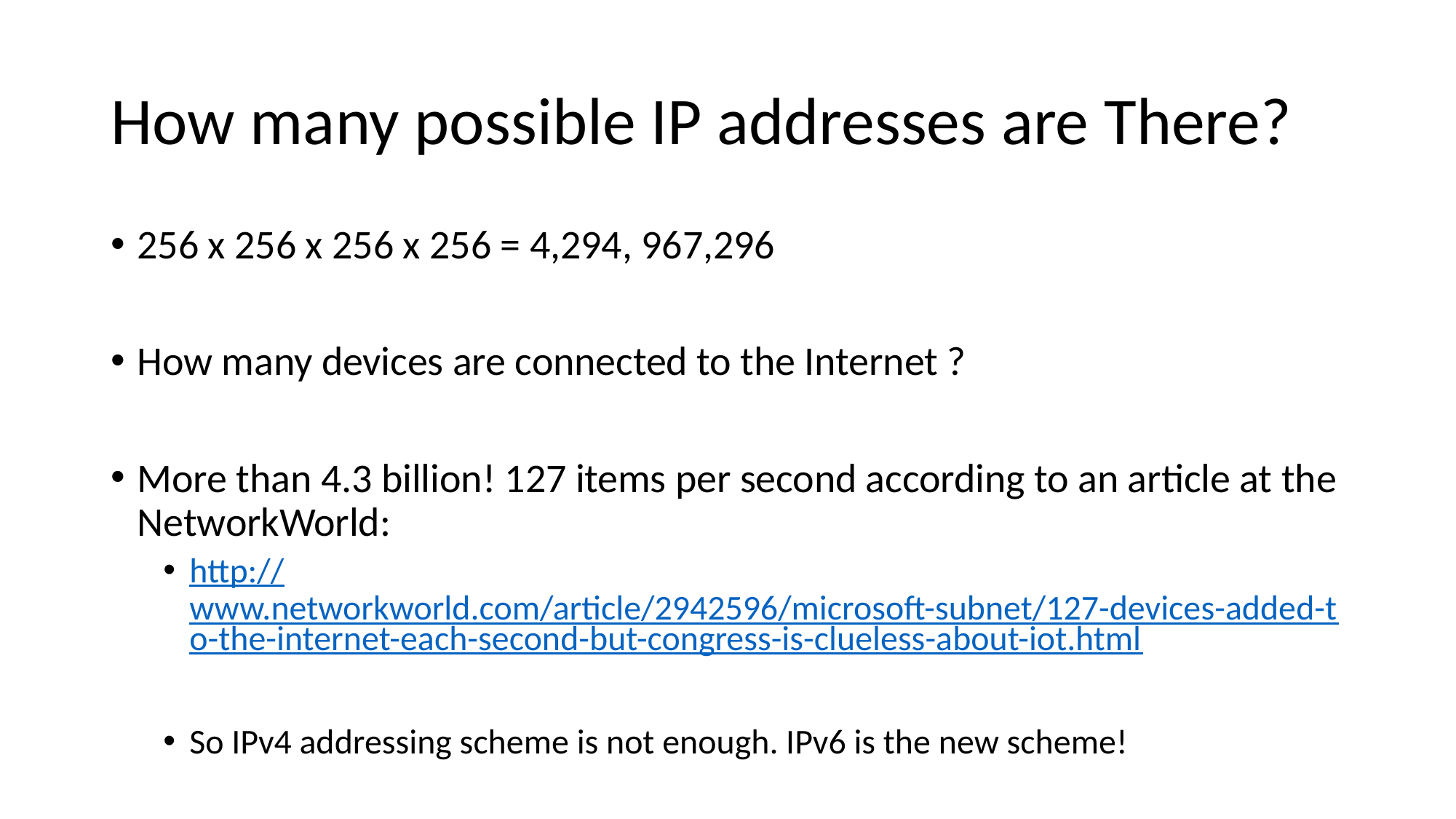

# How many possible IP addresses are There?
256 x 256 x 256 x 256 = 4,294, 967,296

How many devices are connected to the Internet ?

More than 4.3 billion! 127 items per second according to an article at the NetworkWorld:
http://www.networkworld.com/article/2942596/microsoft-subnet/127-devices-added-to-the-internet-each-second-but-congress-is-clueless-about-iot.html

So IPv4 addressing scheme is not enough. IPv6 is the new scheme!